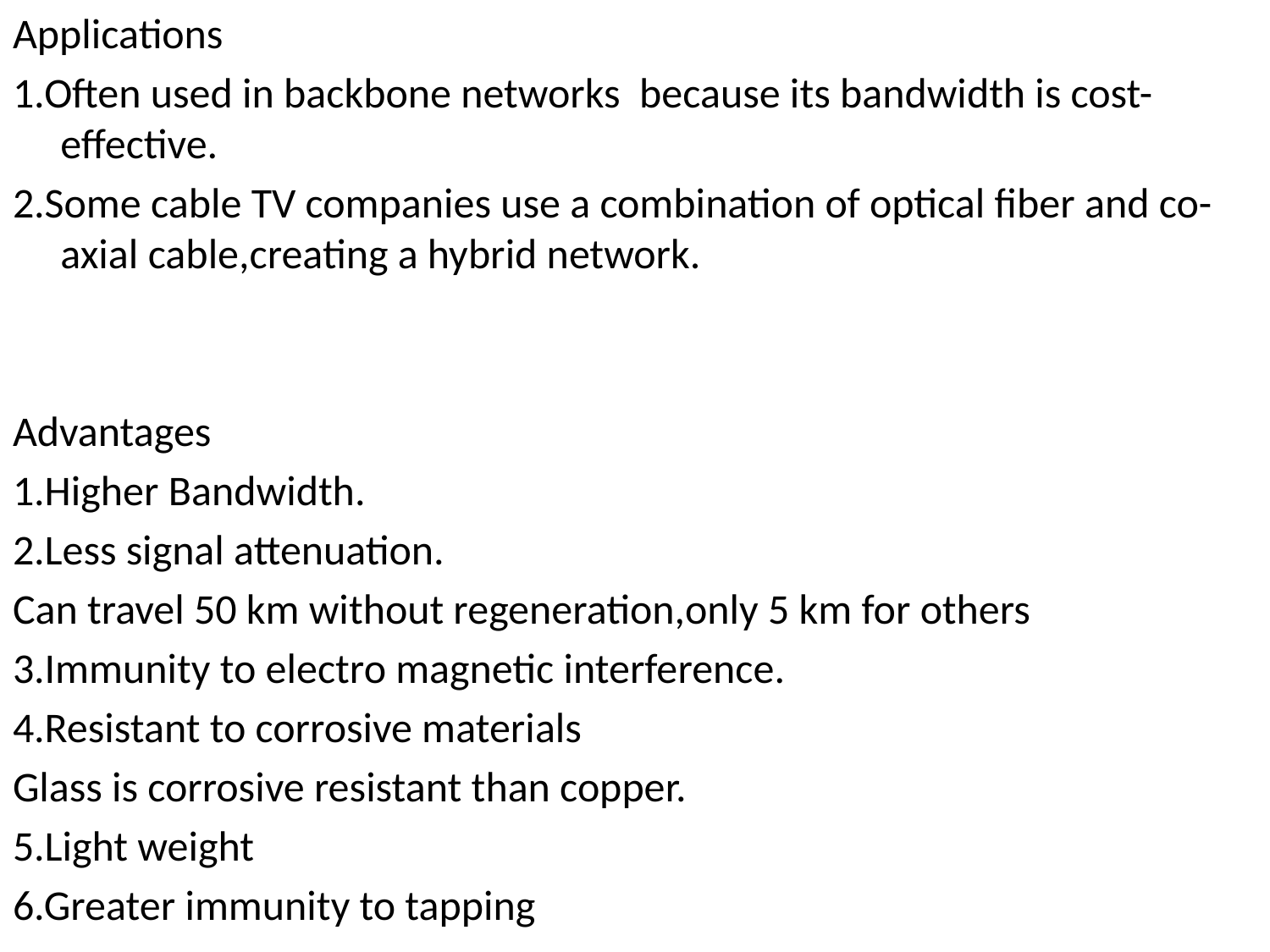

Applications
1.Often used in backbone networks  because its bandwidth is cost-effective.
2.Some cable TV companies use a combination of optical fiber and co-axial cable,creating a hybrid network.

Advantages
1.Higher Bandwidth.
2.Less signal attenuation.
Can travel 50 km without regeneration,only 5 km for others
3.Immunity to electro magnetic interference.
4.Resistant to corrosive materials
Glass is corrosive resistant than copper.
5.Light weight
6.Greater immunity to tapping
#